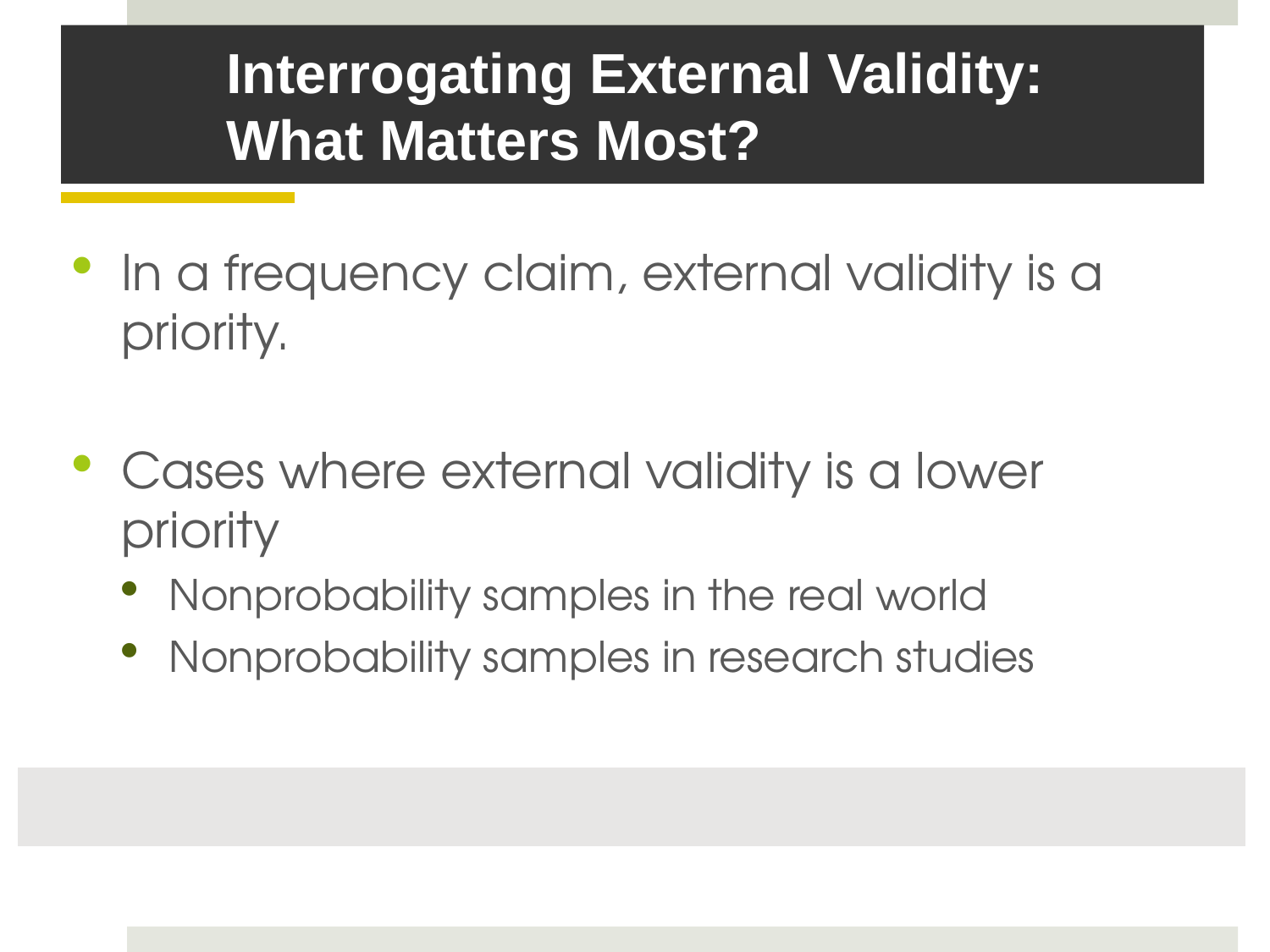

# Interrogating External Validity: What Matters Most?
In a frequency claim, external validity is a priority.
Cases where external validity is a lower priority
Nonprobability samples in the real world
Nonprobability samples in research studies